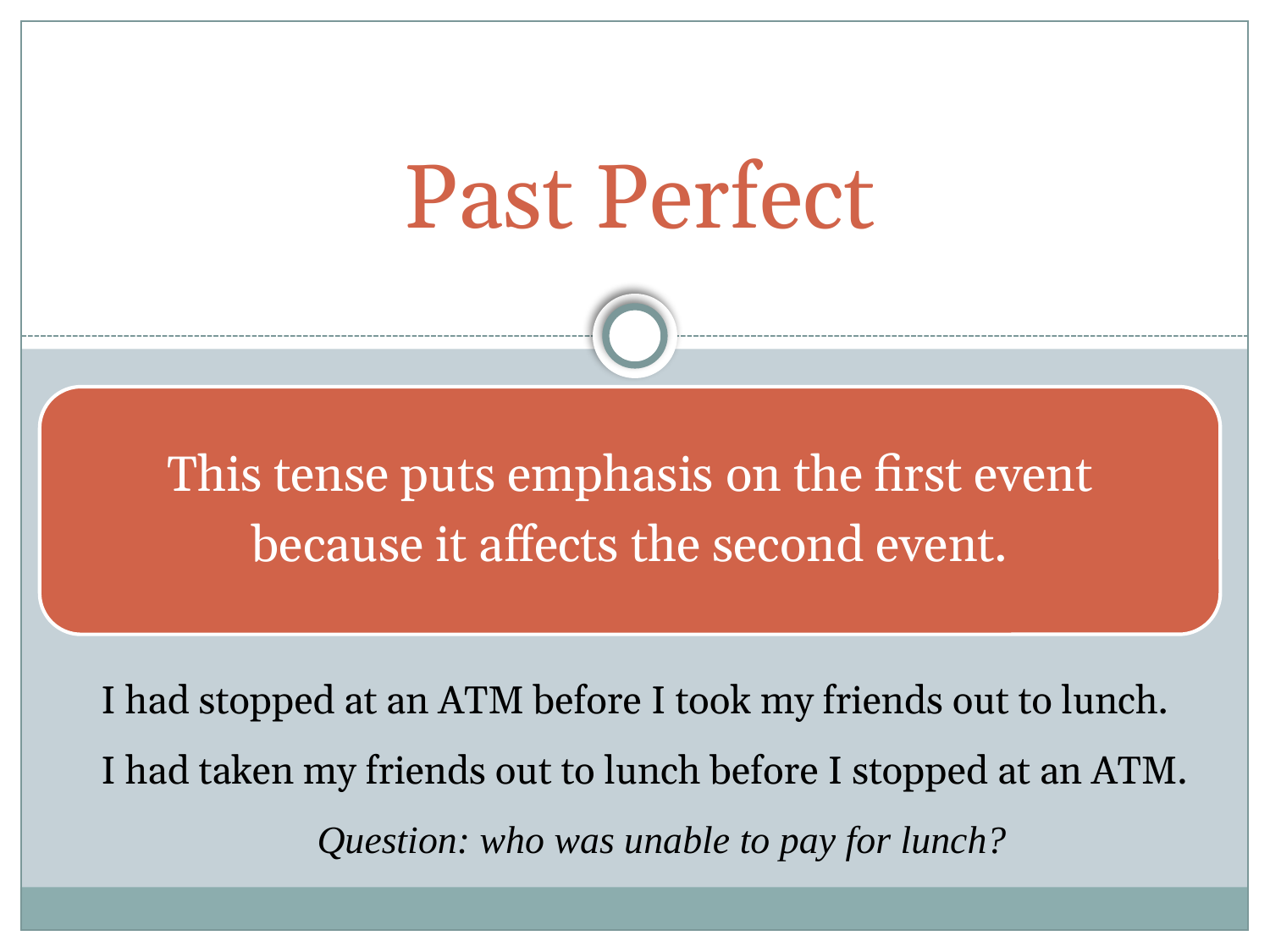

# Past Perfect
This tense puts emphasis on the first event
because it affects the second event.
I had stopped at an ATM before I took my friends out to lunch.
I had taken my friends out to lunch before I stopped at an ATM.
Question: who was unable to pay for lunch?